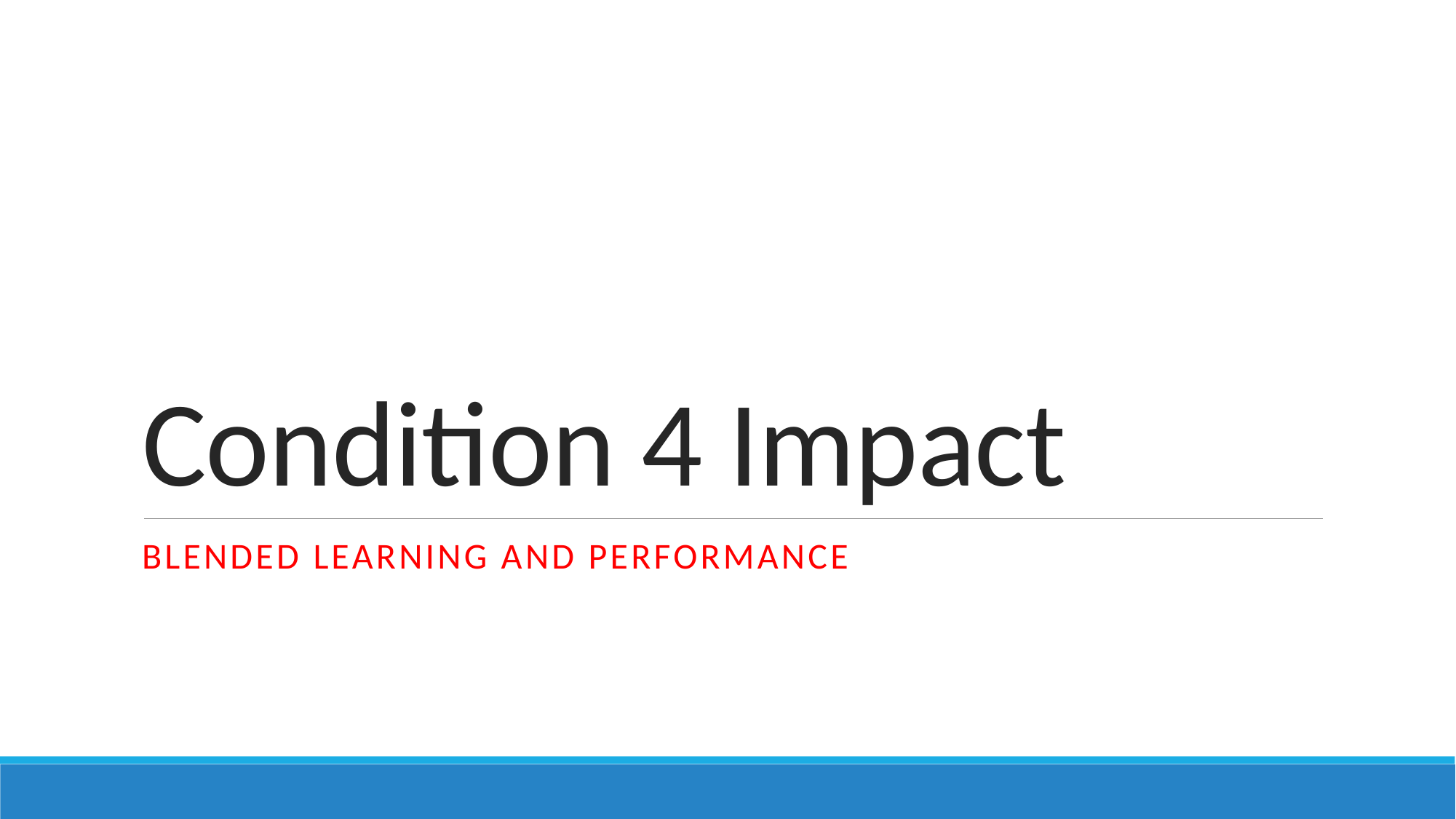

# Condition 4 Impact
blended learning and performance